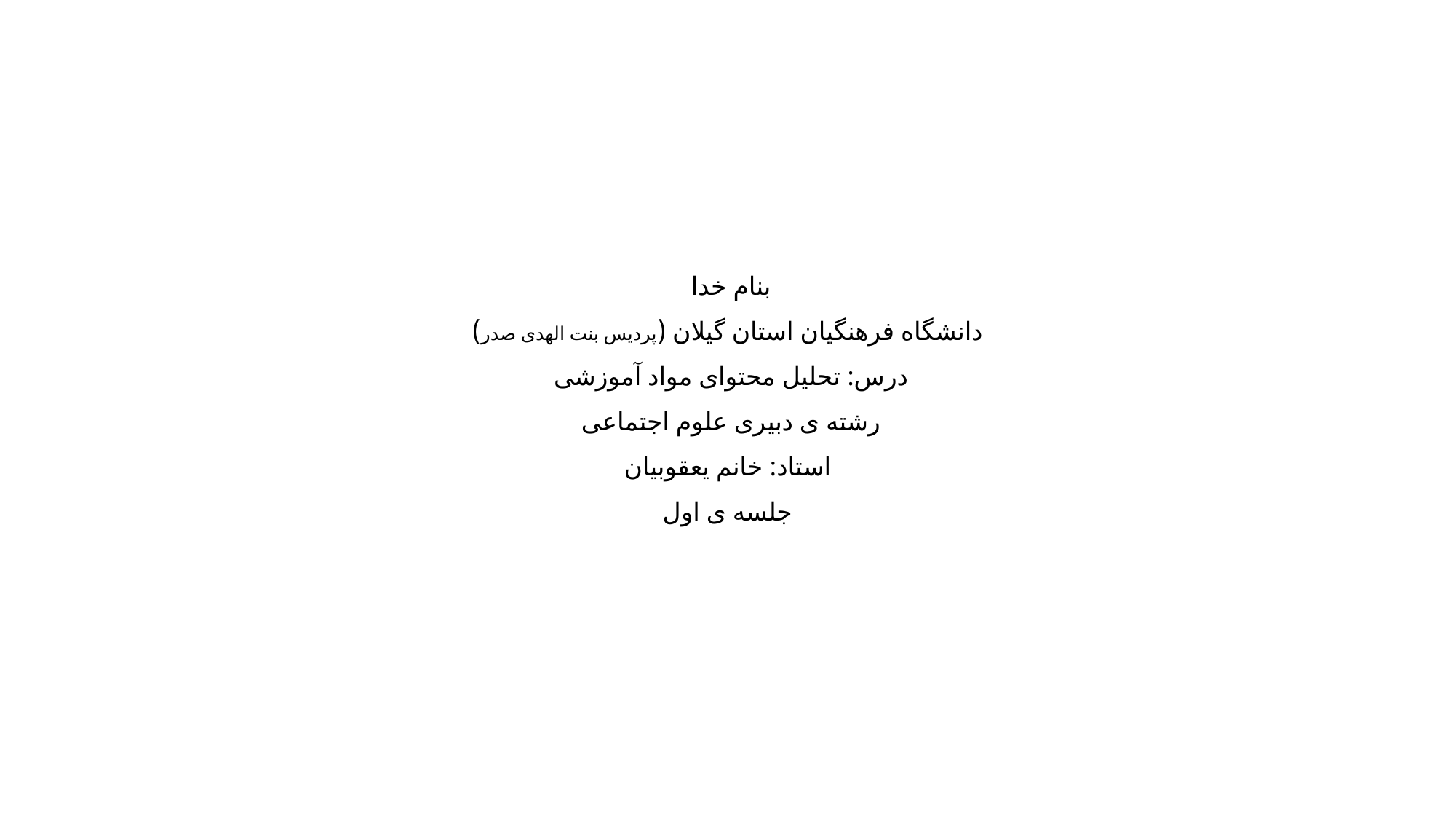

# بنام خدا دانشگاه فرهنگیان استان گیلان (پردیس بنت الهدی صدر) درس: تحلیل محتوای مواد آموزشی رشته ی دبیری علوم اجتماعی استاد: خانم یعقوبیان جلسه ی اول